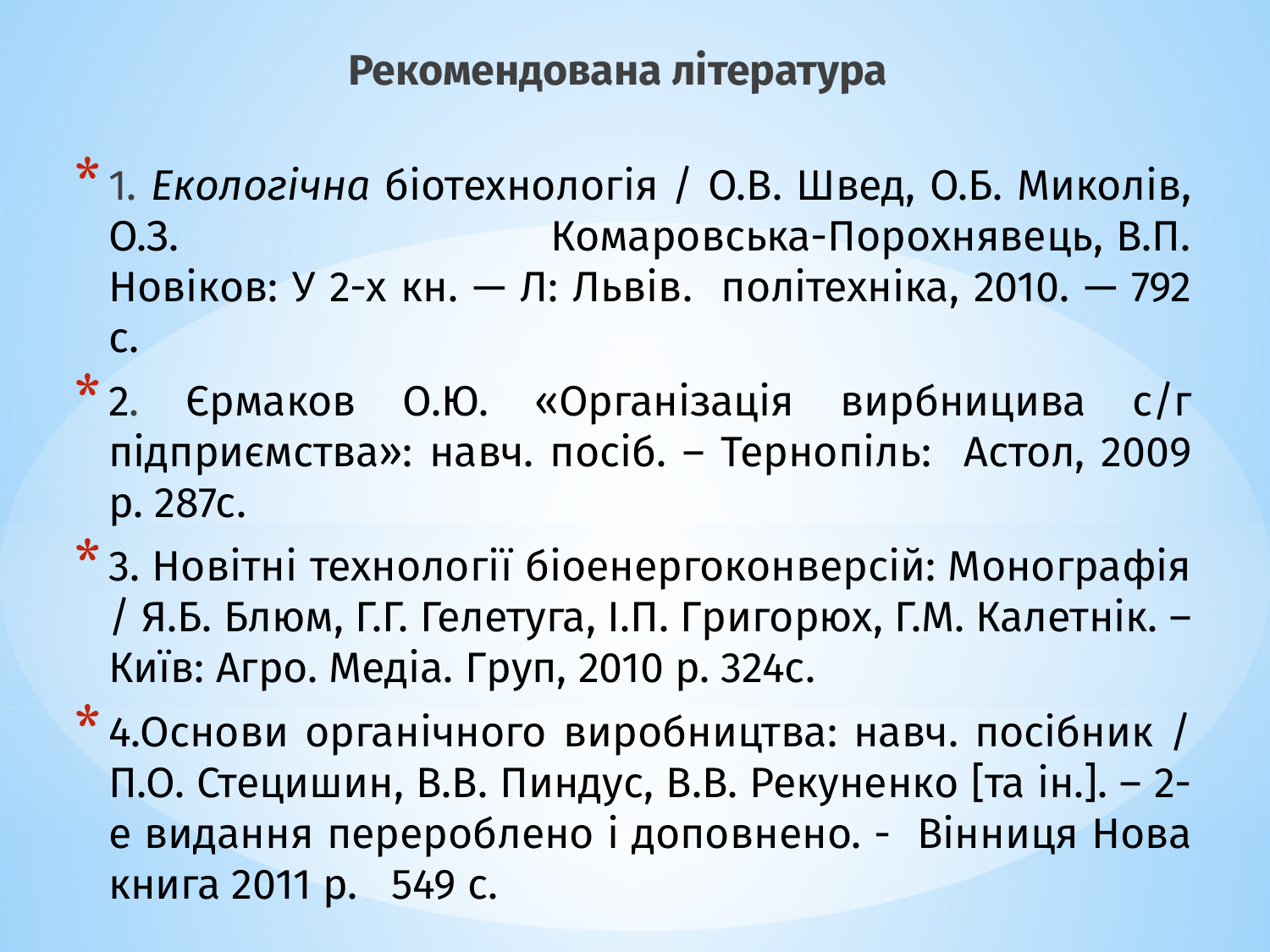

Рекомендована література

1. Екологічна біотехнологія / О.В. Швед, О.Б. Миколів, О.З.                             Комаровська-Порохнявець, В.П. Новіков: У 2-х кн. — Л: Львів.  політехніка, 2010. — 792 с.
2. Єрмаков О.Ю. «Організація вирбницива с/г підприємства»: навч. посіб. – Тернопіль:  Астол, 2009 р. 287с.
3. Новітні технології біоенергоконверсій: Монографія / Я.Б. Блюм, Г.Г. Гелетуга, І.П. Григорюх, Г.М. Калетнік. – Київ: Агро. Медіа. Груп, 2010 р. 324с.
4.Основи органічного виробництва: навч. посібник / П.О. Стецишин, В.В. Пиндус, В.В. Рекуненко [та ін.]. – 2-е видання перероблено і доповнено. -  Вінниця Нова книга 2011 р.   549 с.